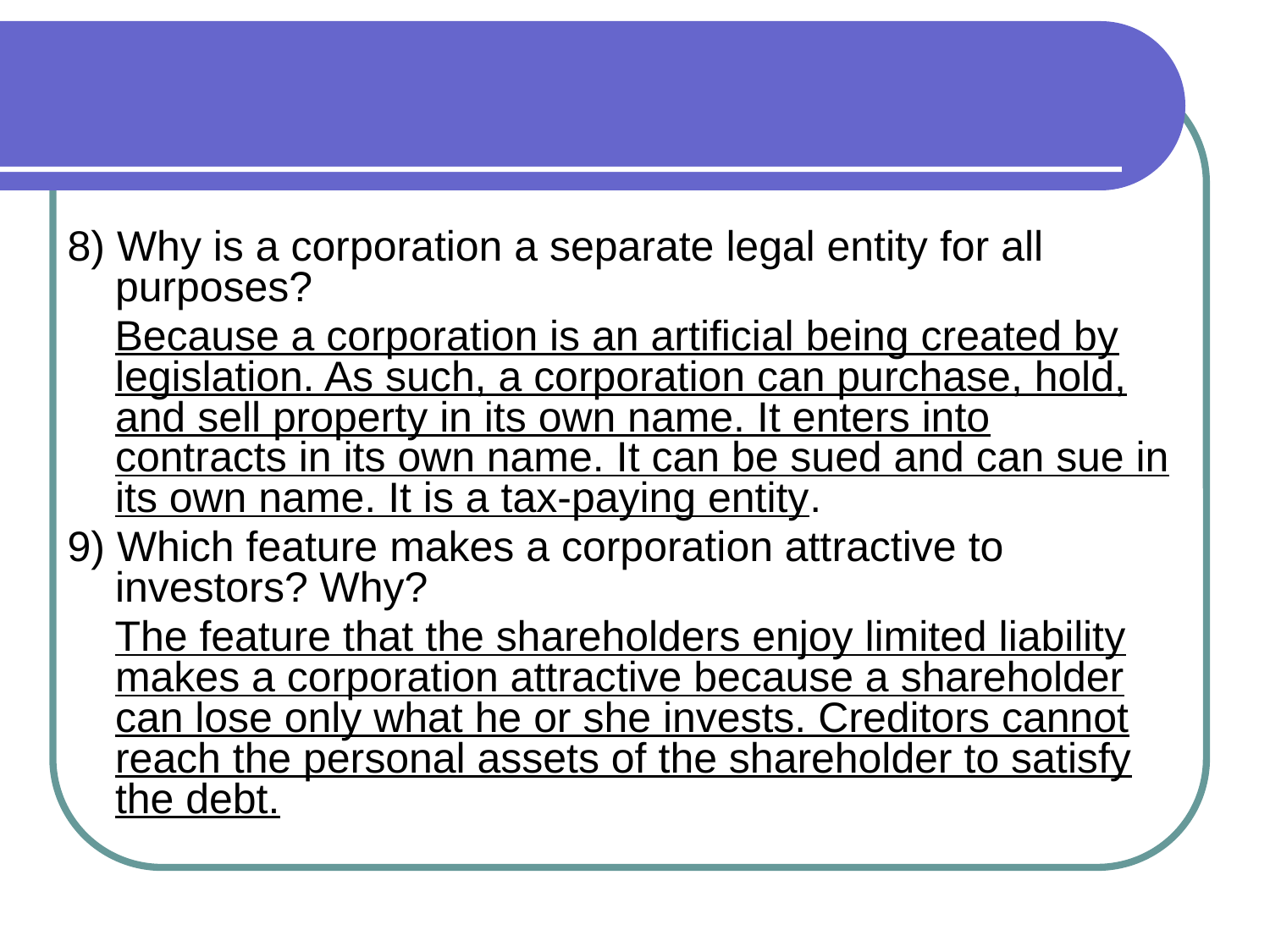

8) Why is a corporation a separate legal entity for all purposes?
    Because a corporation is an artificial being created by legislation. As such, a corporation can purchase, hold, and sell property in its own name. It enters into contracts in its own name. It can be sued and can sue in its own name. It is a tax-paying entity.
9) Which feature makes a corporation attractive to investors? Why?
    The feature that the shareholders enjoy limited liability makes a corporation attractive because a shareholder can lose only what he or she invests. Creditors cannot reach the personal assets of the shareholder to satisfy the debt.